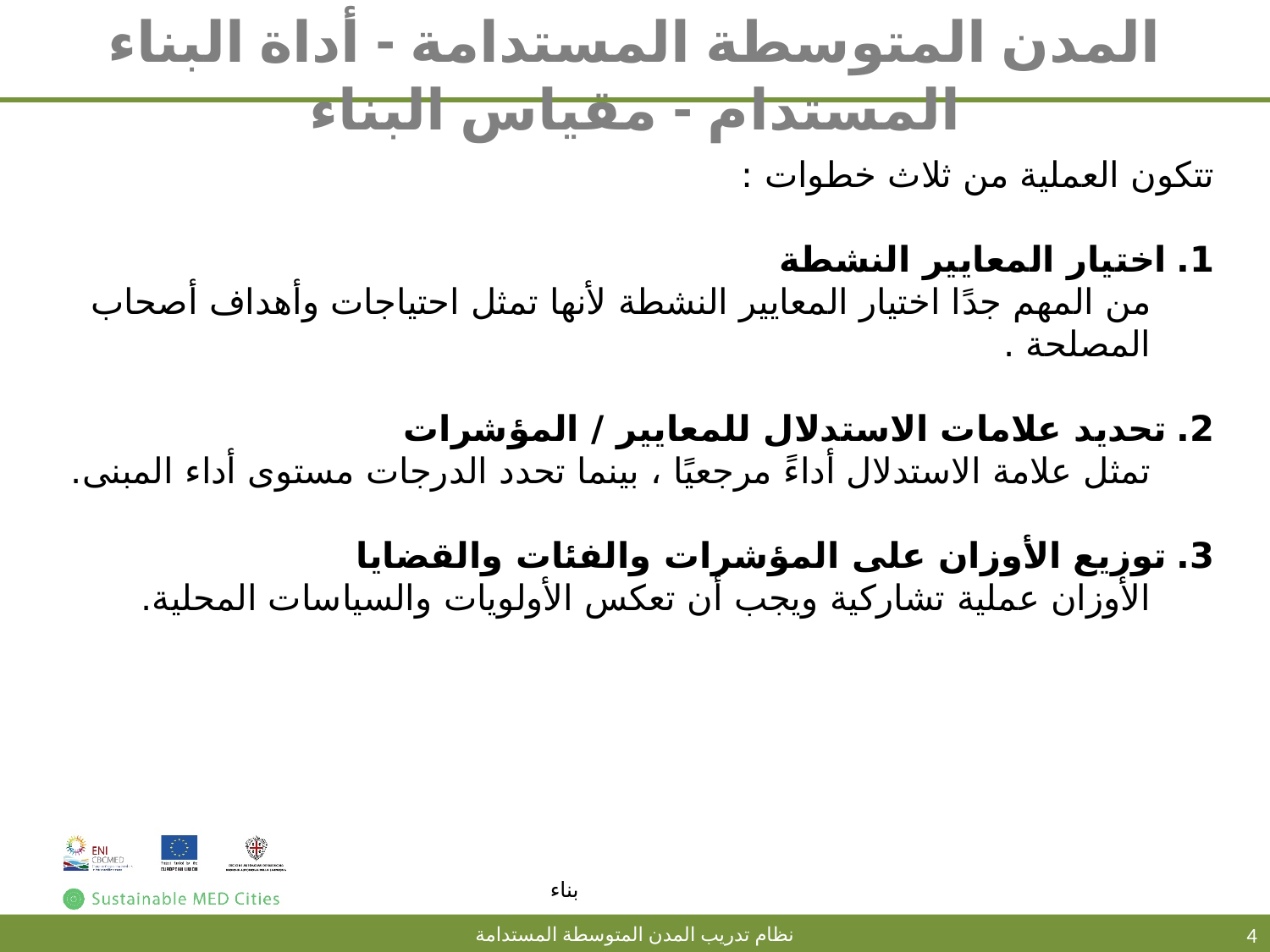

# المدن المتوسطة المستدامة - أداة البناء المستدام - مقياس البناء
تتكون العملية من ثلاث خطوات :

اختيار المعايير النشطة
من المهم جدًا اختيار المعايير النشطة لأنها تمثل احتياجات وأهداف أصحاب المصلحة .

تحديد علامات الاستدلال للمعايير / المؤشرات
تمثل علامة الاستدلال أداءً مرجعيًا ، بينما تحدد الدرجات مستوى أداء المبنى.

توزيع الأوزان على المؤشرات والفئات والقضايا
الأوزان عملية تشاركية ويجب أن تعكس الأولويات والسياسات المحلية.

4